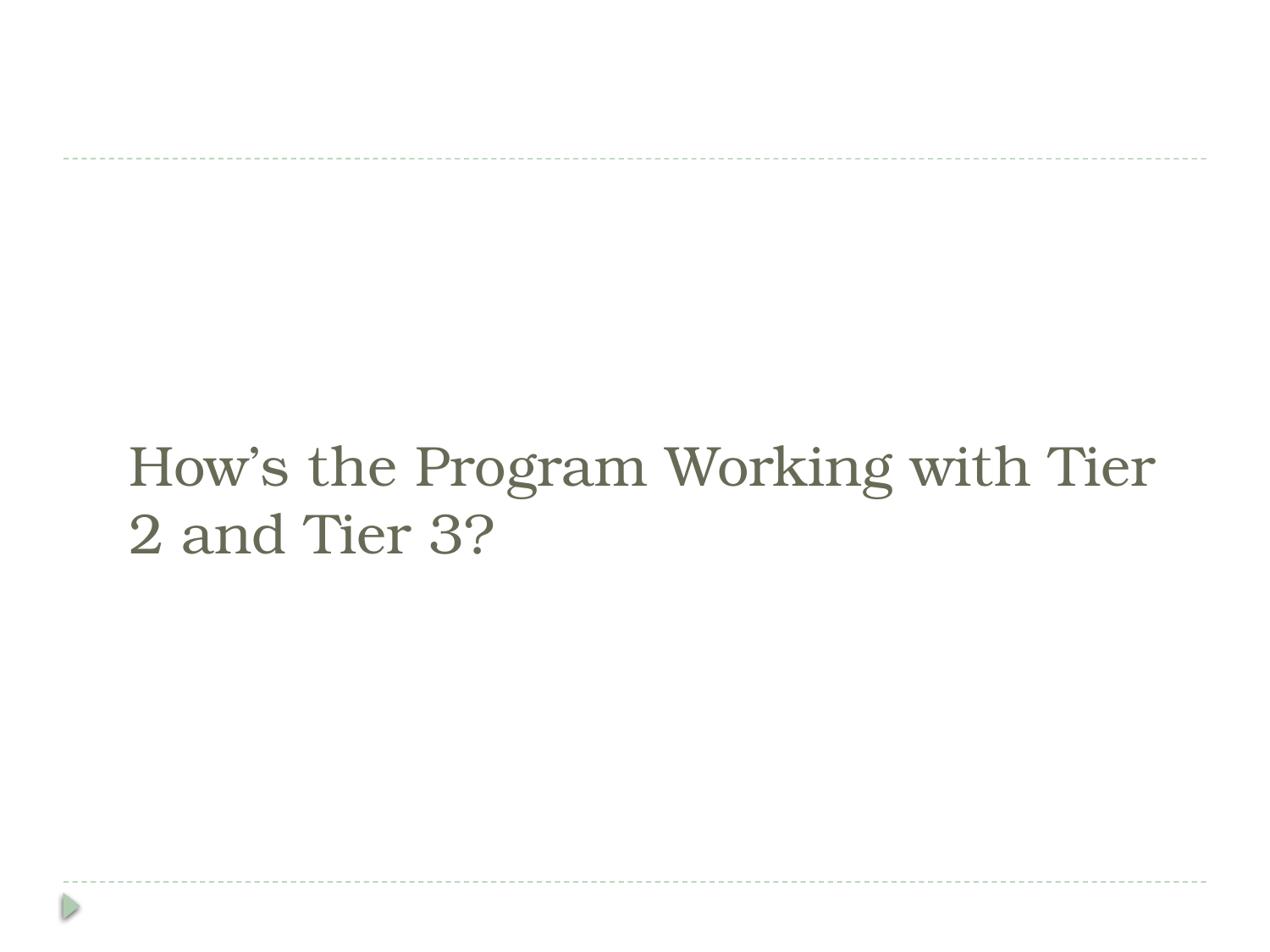

# How’s the Program Working with Tier 2 and Tier 3?